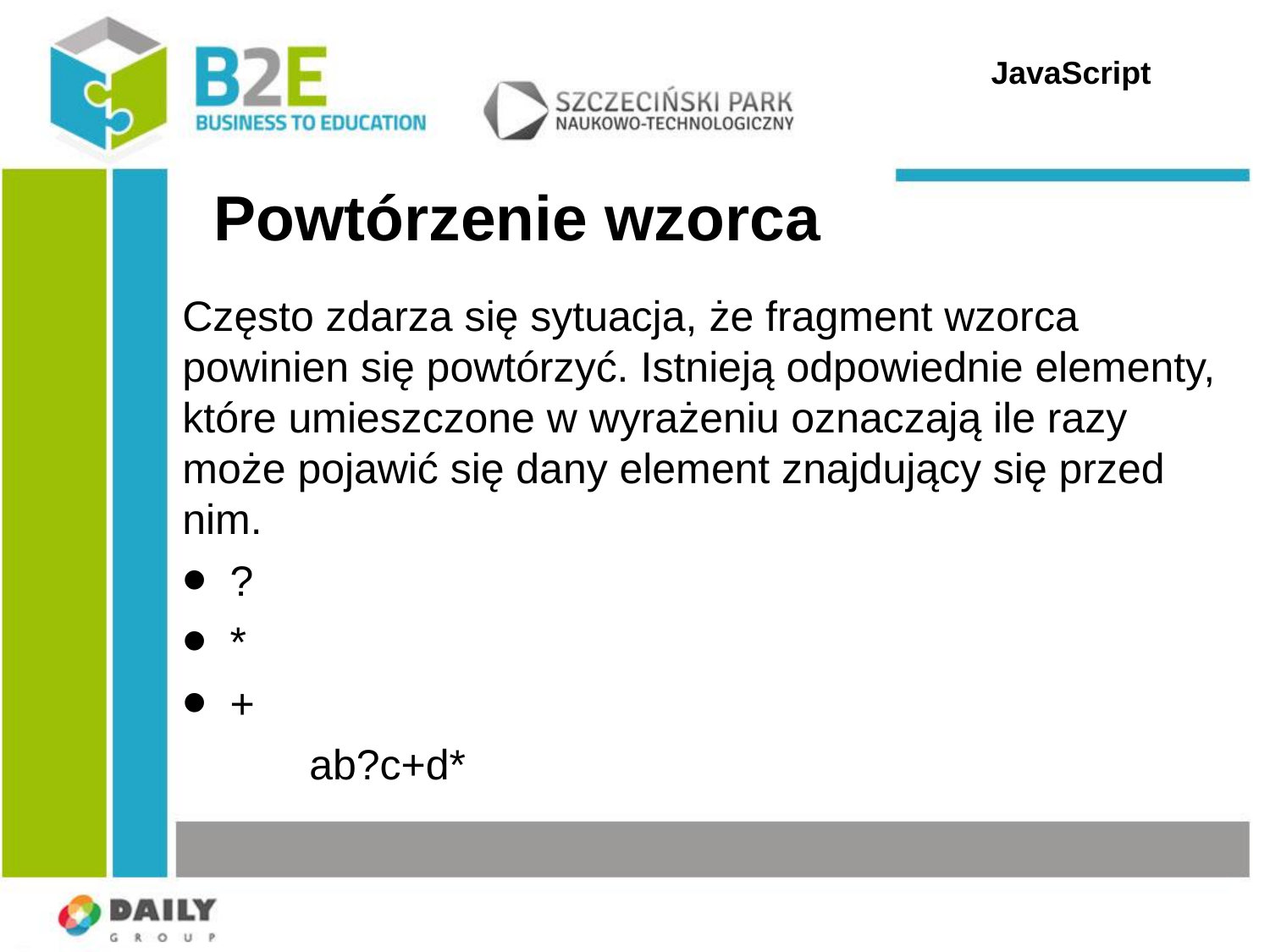

JavaScript
Powtórzenie wzorca
Często zdarza się sytuacja, że fragment wzorca powinien się powtórzyć. Istnieją odpowiednie elementy, które umieszczone w wyrażeniu oznaczają ile razy może pojawić się dany element znajdujący się przed nim.
?
*
+
	ab?c+d*